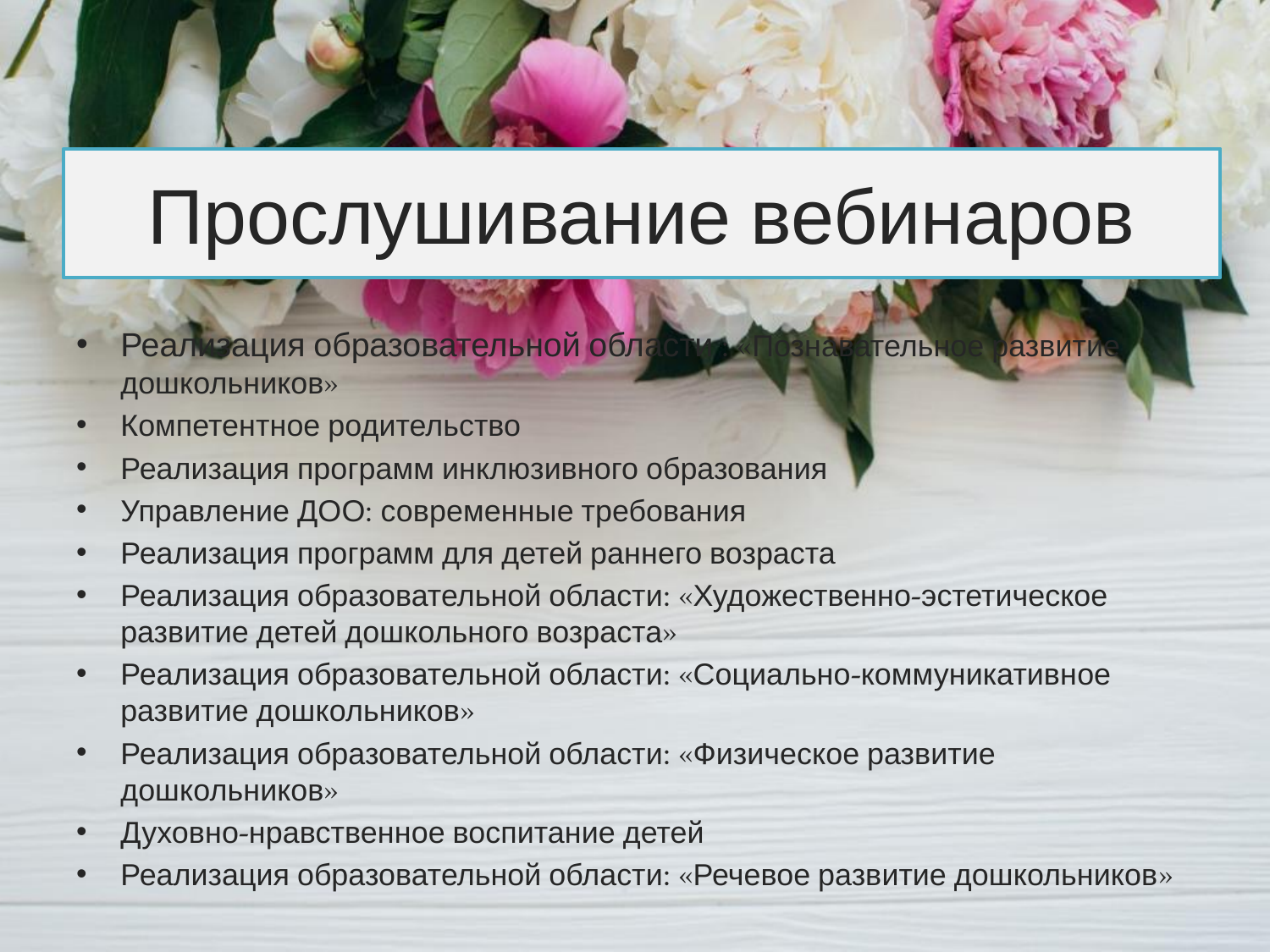

# Прослушивание вебинаров
Реализация образовательной области : «Познавательное развитие дошкольников»
Компетентное родительство
Реализация программ инклюзивного образования
Управление ДОО: современные требования
Реализация программ для детей раннего возраста
Реализация образовательной области: «Художественно-эстетическое развитие детей дошкольного возраста»
Реализация образовательной области: «Социально-коммуникативное развитие дошкольников»
Реализация образовательной области: «Физическое развитие дошкольников»
Духовно-нравственное воспитание детей
Реализация образовательной области: «Речевое развитие дошкольников»